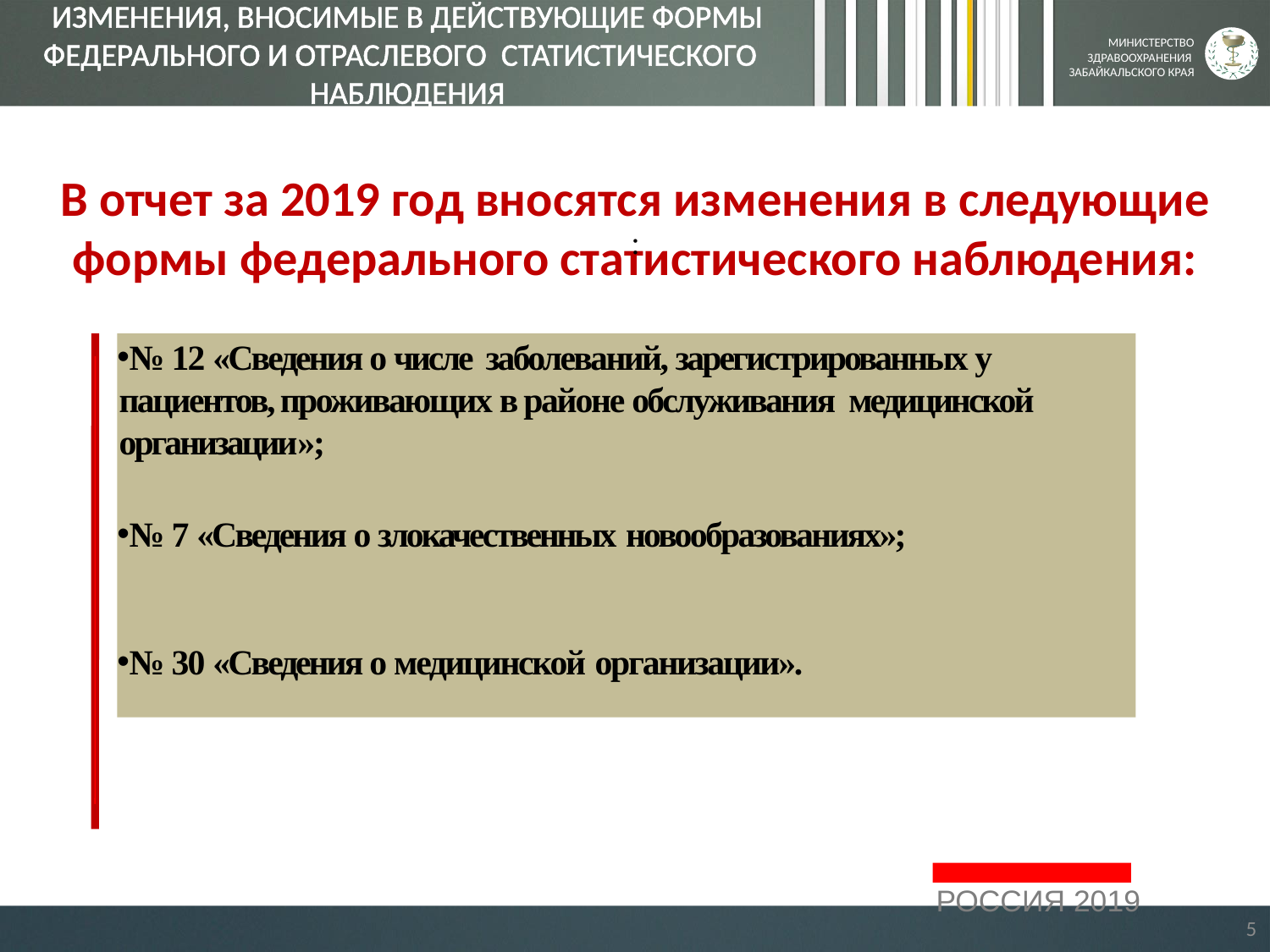

ИЗМЕНЕНИЯ, ВНОСИМЫЕ В ДЕЙСТВУЮЩИЕ ФОРМЫ ФЕДЕРАЛЬНОГО И ОТРАСЛЕВОГО  СТАТИСТИЧЕСКОГО   НАБЛЮДЕНИЯ

В отчет за 2019 год вносятся изменения в следующие формы федерального статистического наблюдения:

:

№ 12 «Сведения о числе заболеваний, зарегистрированных у пациентов, проживающих в районе обслуживания медицинской организации»

№ 14 «Сведения о деятельности стационара»;

№ 30 «Сведения о медицинской организации»;

№ 47 «Сведения о сети и деятельности учреждений здравоохранения»;

№ 12 «Сведения о числе  заболеваний, зарегистрированных у пациентов, проживающих в районе обслуживания  медицинской  организации»;

№ 7 «Сведения о злокачественных новообразованиях»;

№ 30 «Сведения о медицинской организации».

РОССИЯ 2019
5